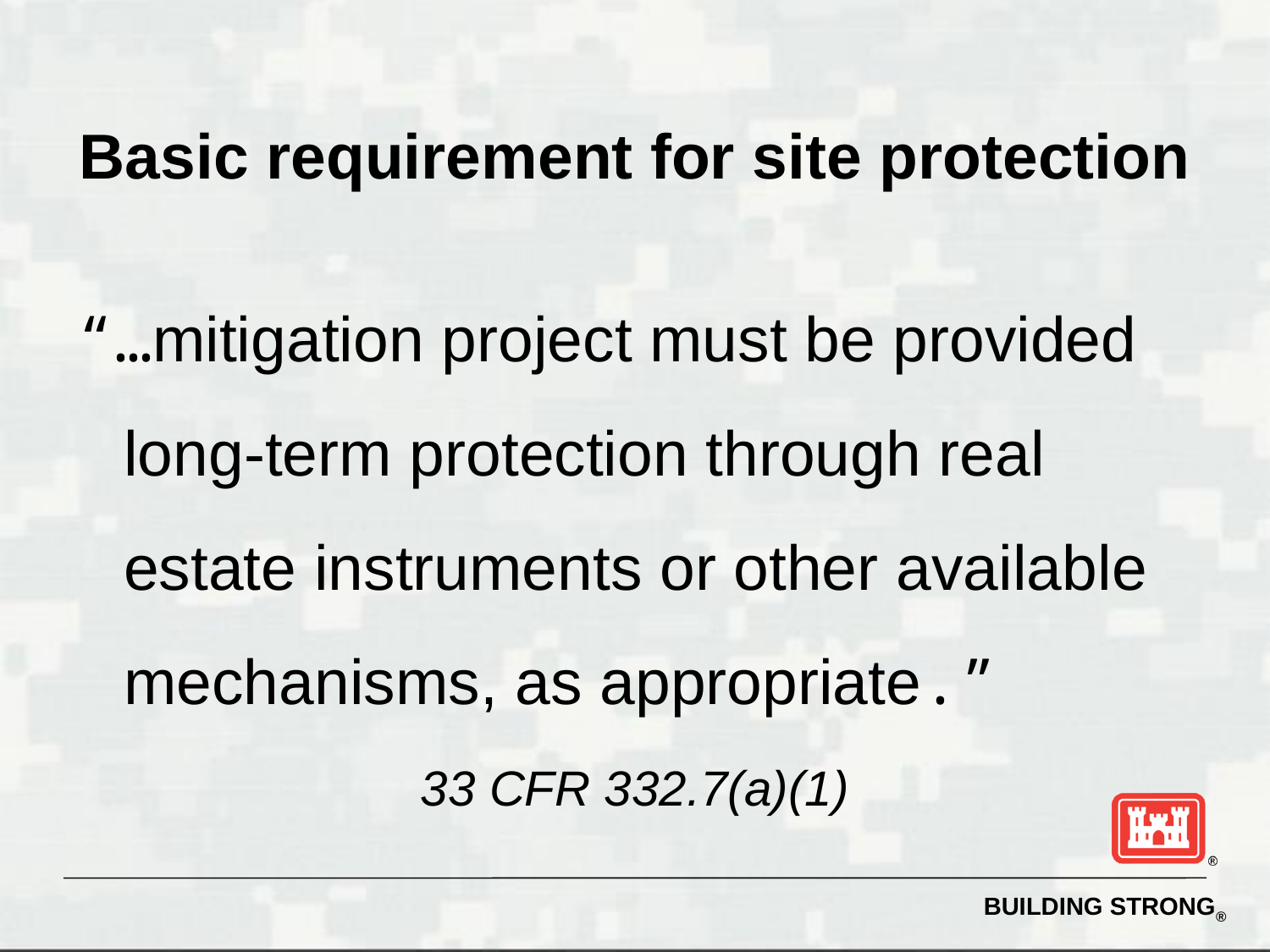

# Basic requirement for site protection
“…mitigation project must be provided long-term protection through real estate instruments or other available mechanisms, as appropriate.”
33 CFR 332.7(a)(1)